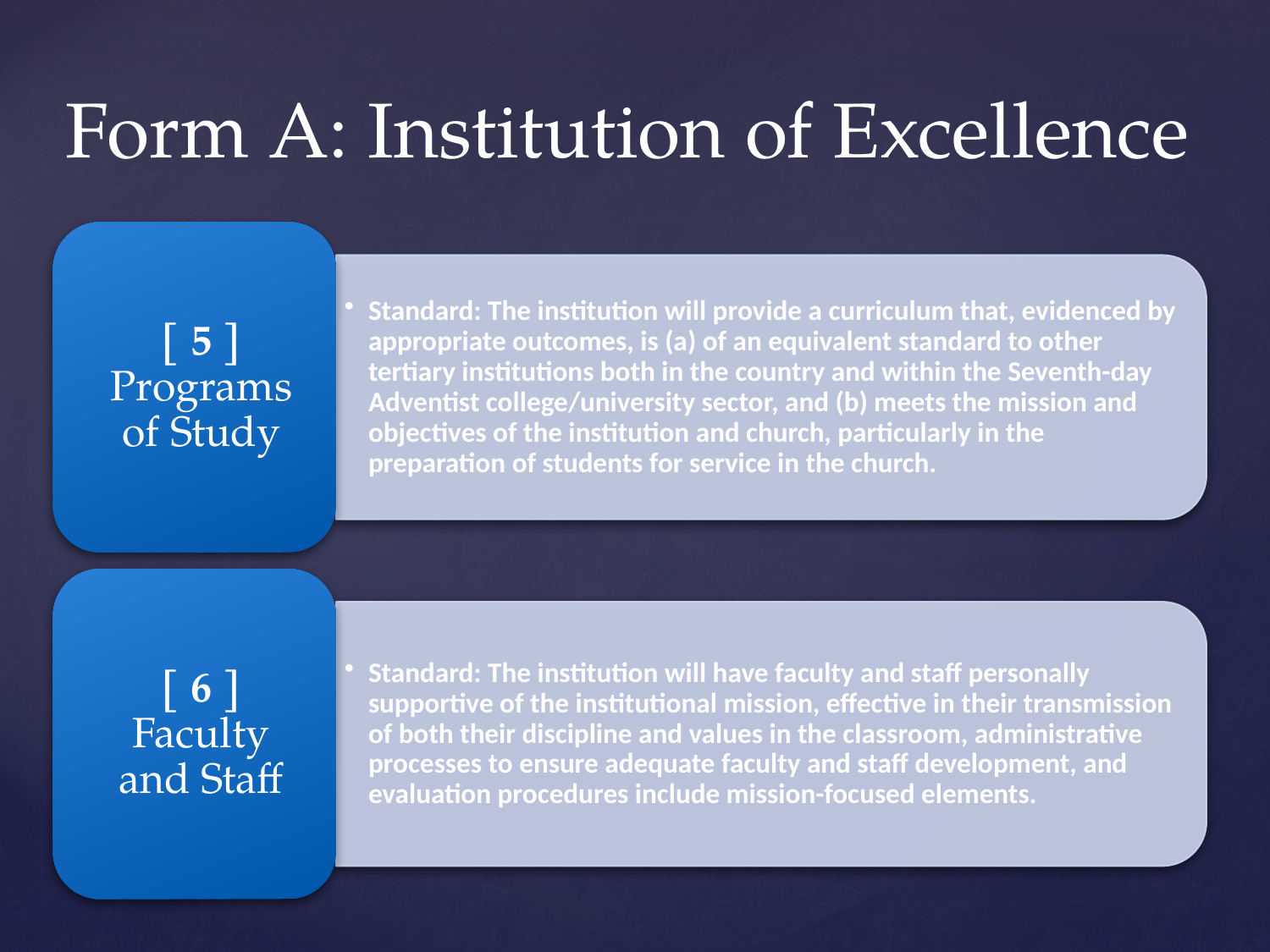

# Form A: Institution of Excellence
Standard: The institution will provide a curriculum that, evidenced by appropriate outcomes, is (a) of an equivalent standard to other tertiary institutions both in the country and within the Seventh-day Adventist college/university sector, and (b) meets the mission and objectives of the institution and church, particularly in the preparation of students for service in the church.
[ 5 ]
Programs of Study
Standard: The institution will have faculty and staff personally supportive of the institutional mission, effective in their transmission of both their discipline and values in the classroom, administrative processes to ensure adequate faculty and staff development, and evaluation procedures include mission-focused elements.
[ 6 ]
Faculty and Staff